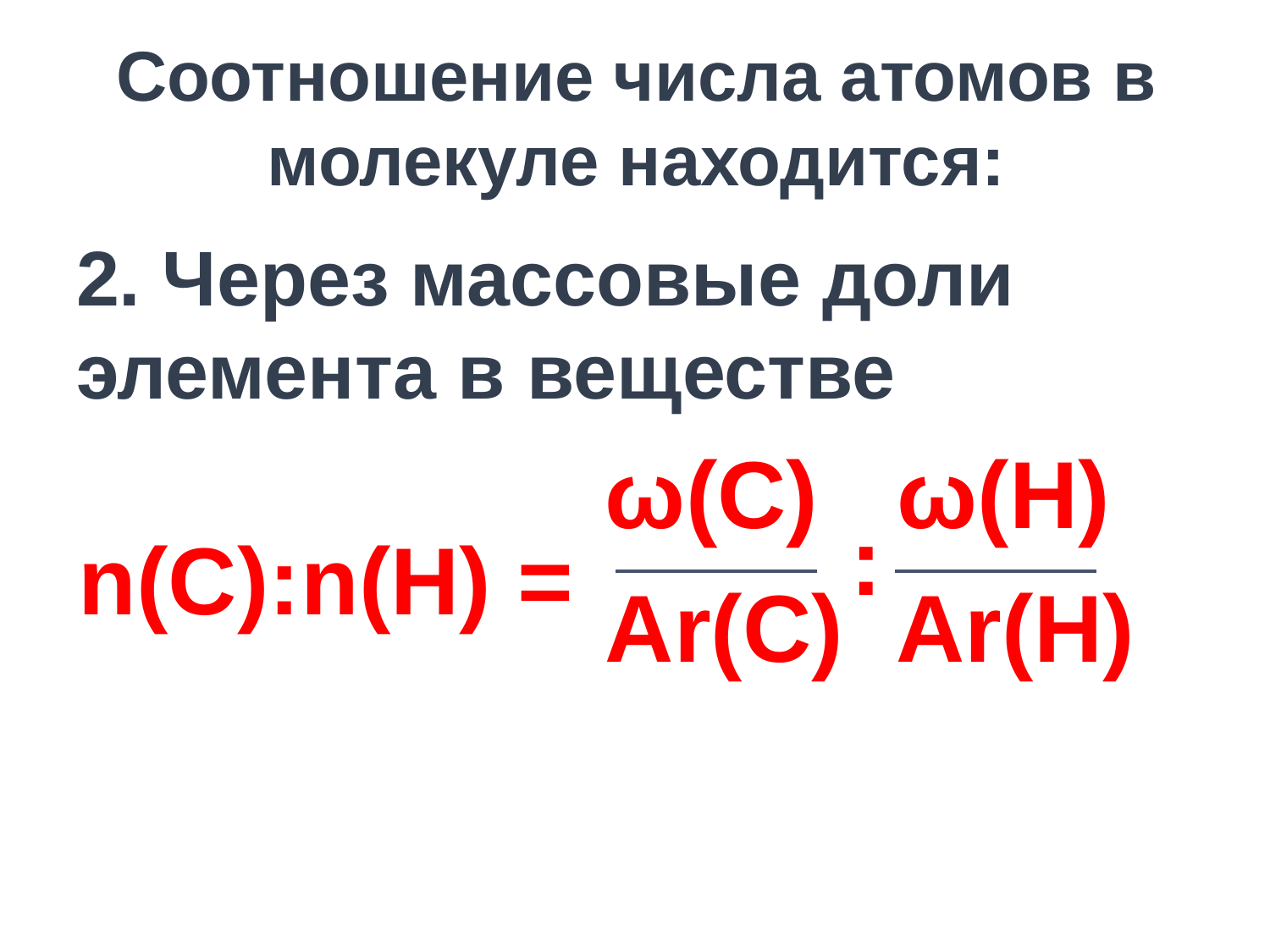

Соотношение числа атомов в молекуле находится:
#
2. Через массовые доли элемента в веществе
                    ω(С)   ω(H)
                    Ar(С)  Ar(H)
:
n(C):n(H) =